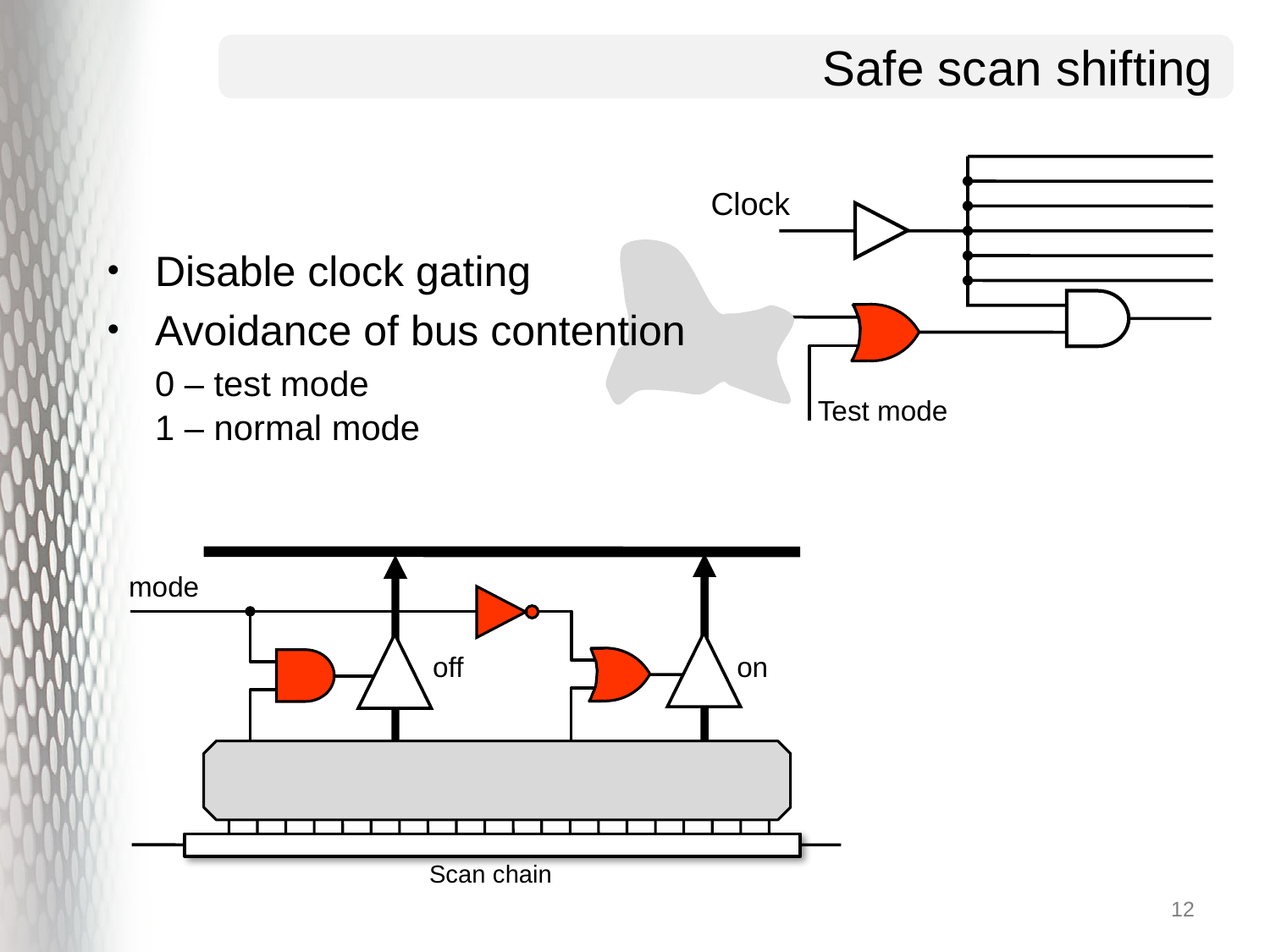

# Safe scan shifting

Clock

Test mode
Disable clock gating
Avoidance of bus contention
	0 – test mode
	1 – normal mode

mode

off
on

Scan chain